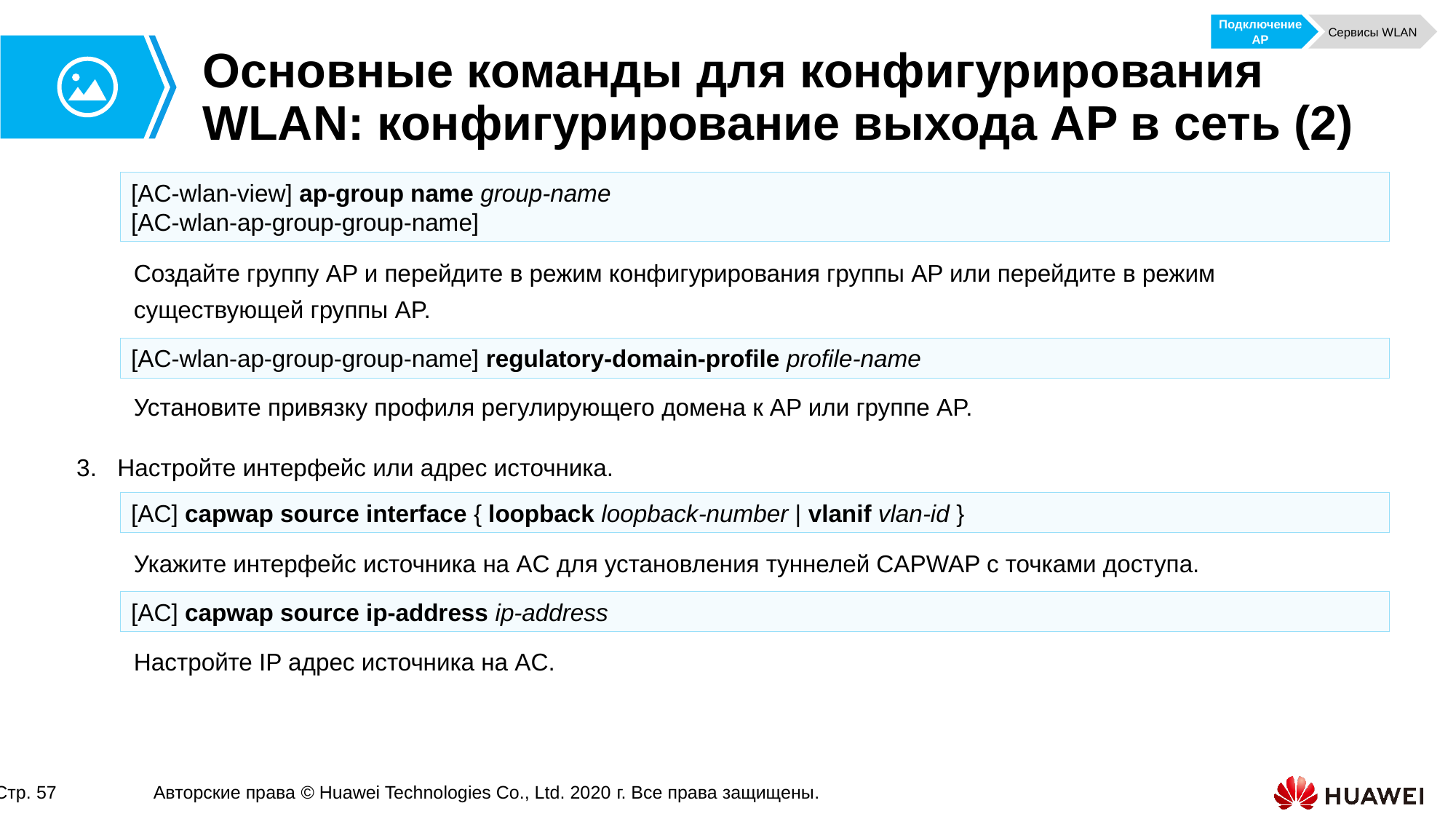

Подключение AP
Сервисы WLAN
# Основные команды для конфигурирования WLAN: конфигурирование выхода AP в сеть (2)
[AC-wlan-view] ap-group name group-name
[AC-wlan-ap-group-group-name]
Создайте группу AP и перейдите в режим конфигурирования группы AP или перейдите в режим существующей группы AP.
[AC-wlan-ap-group-group-name] regulatory-domain-profile profile-name
Установите привязку профиля регулирующего домена к AP или группе AP.
Настройте интерфейс или адрес источника.
[AC] capwap source interface { loopback loopback-number | vlanif vlan-id }
Укажите интерфейс источника на AC для установления туннелей CAPWAP с точками доступа.
[AC] capwap source ip-address ip-address
Настройте IP адрес источника на AC.